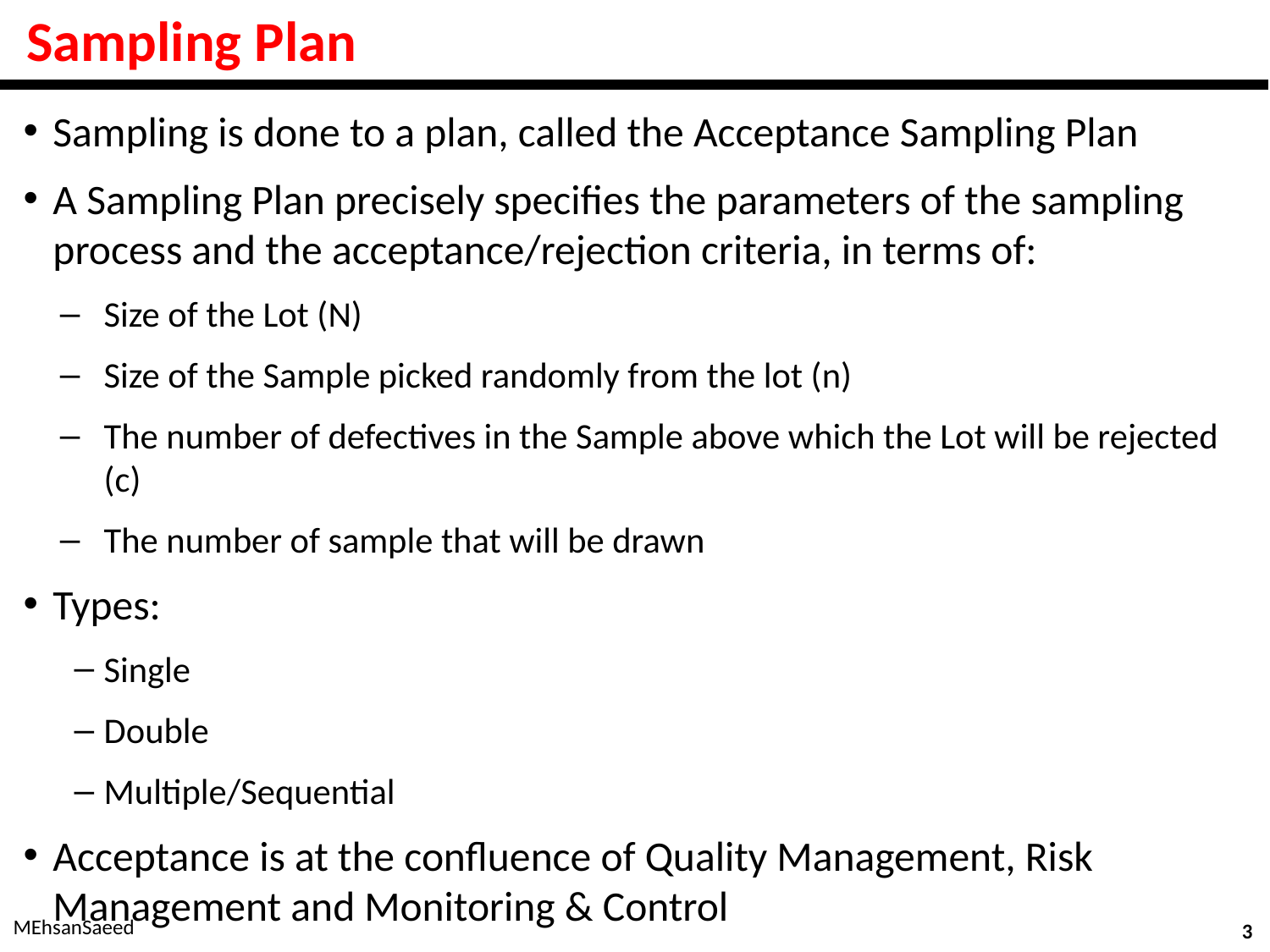

# Sampling Plan
Sampling is done to a plan, called the Acceptance Sampling Plan
A Sampling Plan precisely specifies the parameters of the sampling process and the acceptance/rejection criteria, in terms of:
Size of the Lot (N)
Size of the Sample picked randomly from the lot (n)
The number of defectives in the Sample above which the Lot will be rejected (c)
The number of sample that will be drawn
Types:
Single
Double
Multiple/Sequential
Acceptance is at the confluence of Quality Management, Risk Management and Monitoring & Control

MEhsanSaeed
3